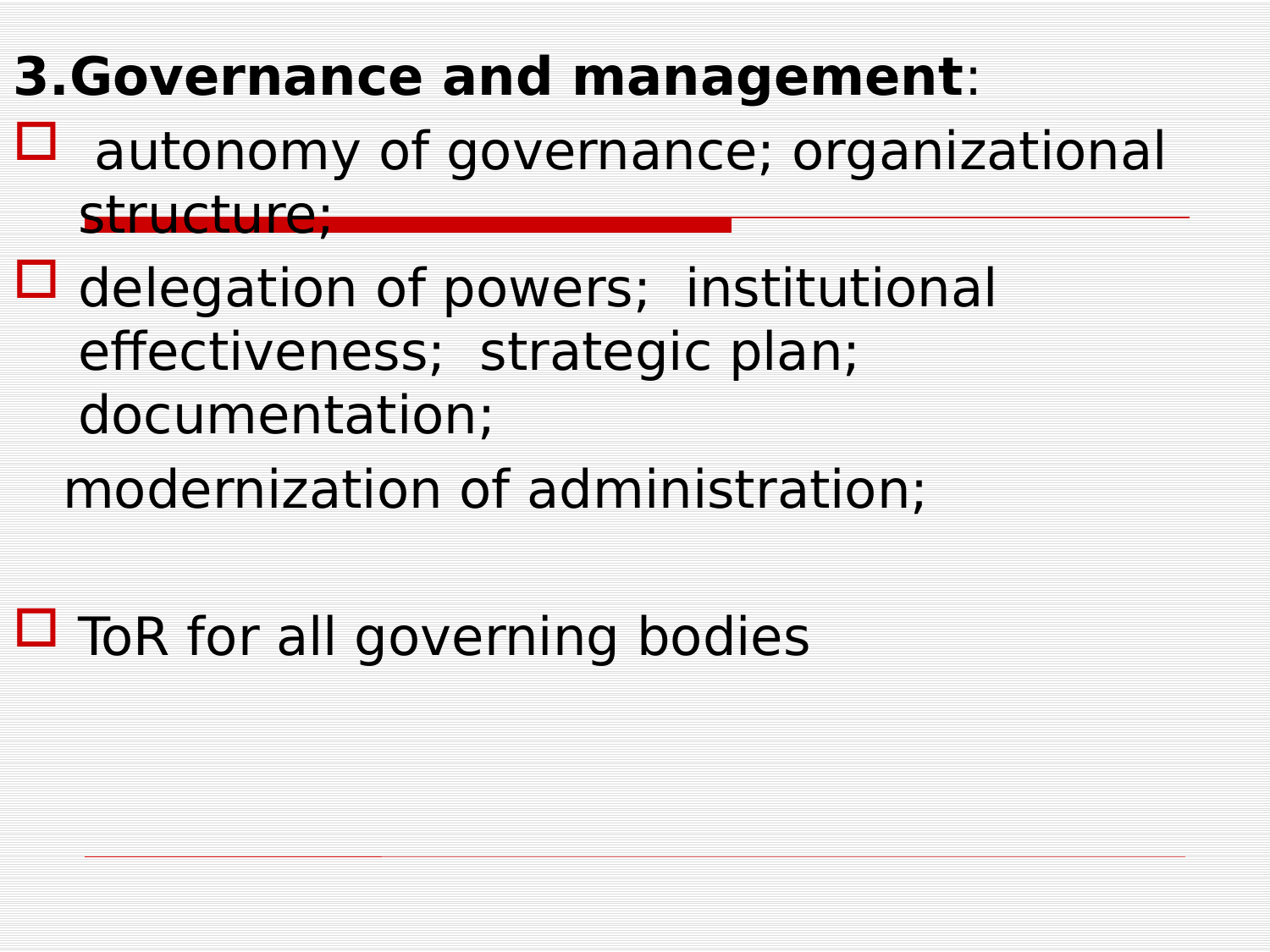

3.Governance and management:
 autonomy of governance; organizational structure;
delegation of powers;  institutional effectiveness;  strategic plan;  documentation;
   modernization of administration;

ToR for all governing bodies